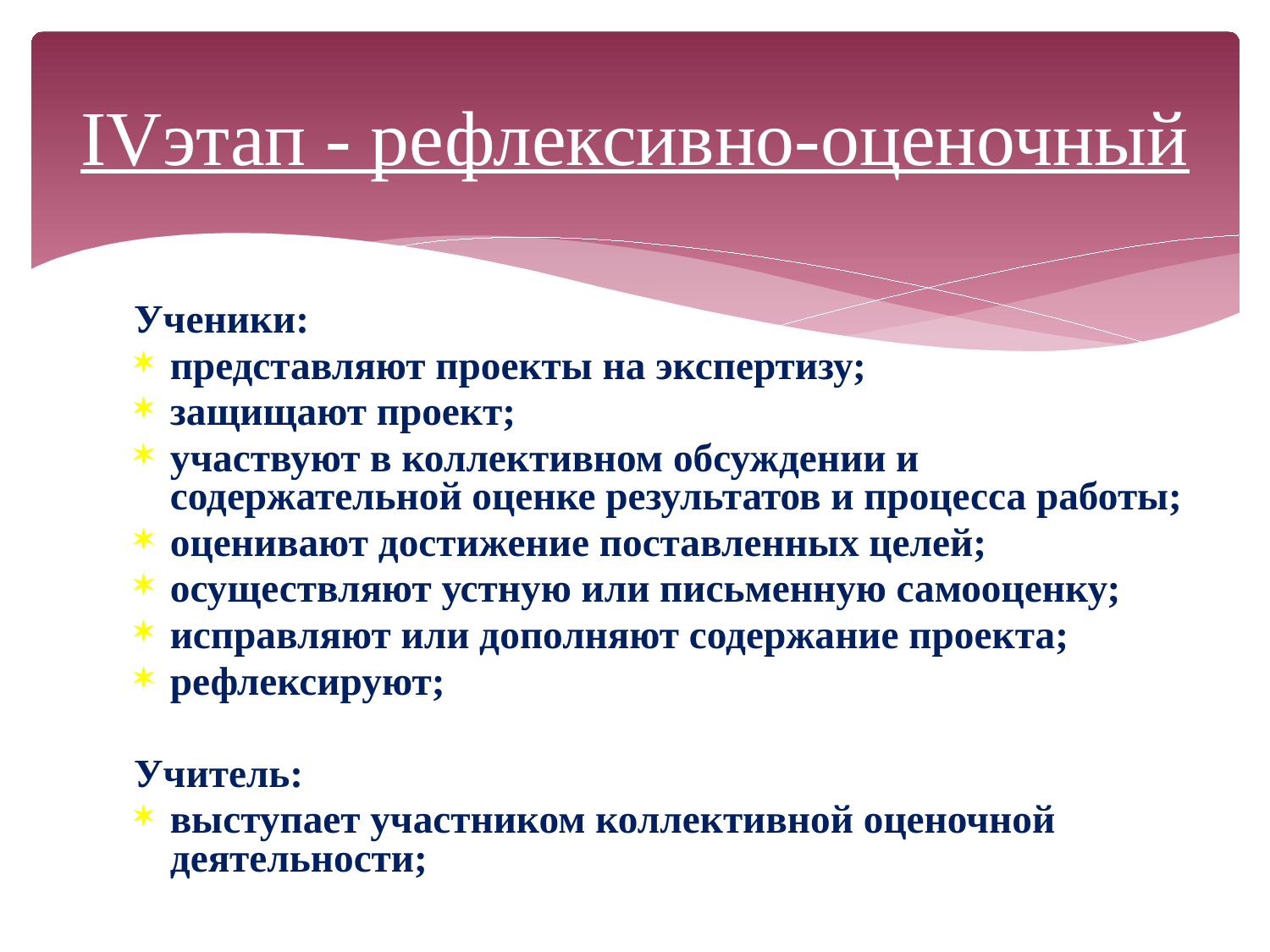

# IVэтап - рефлексивно-оценочный
Ученики:
представляют проекты на экспертизу;
защищают проект;
участвуют в коллективном обсуждении и содержательной оценке результатов и процесса работы;
оценивают достижение поставленных целей;
осуществляют устную или письменную самооценку;
исправляют или дополняют содержание проекта;
рефлексируют;

Учитель:
выступает участником коллективной оценочной деятельности;